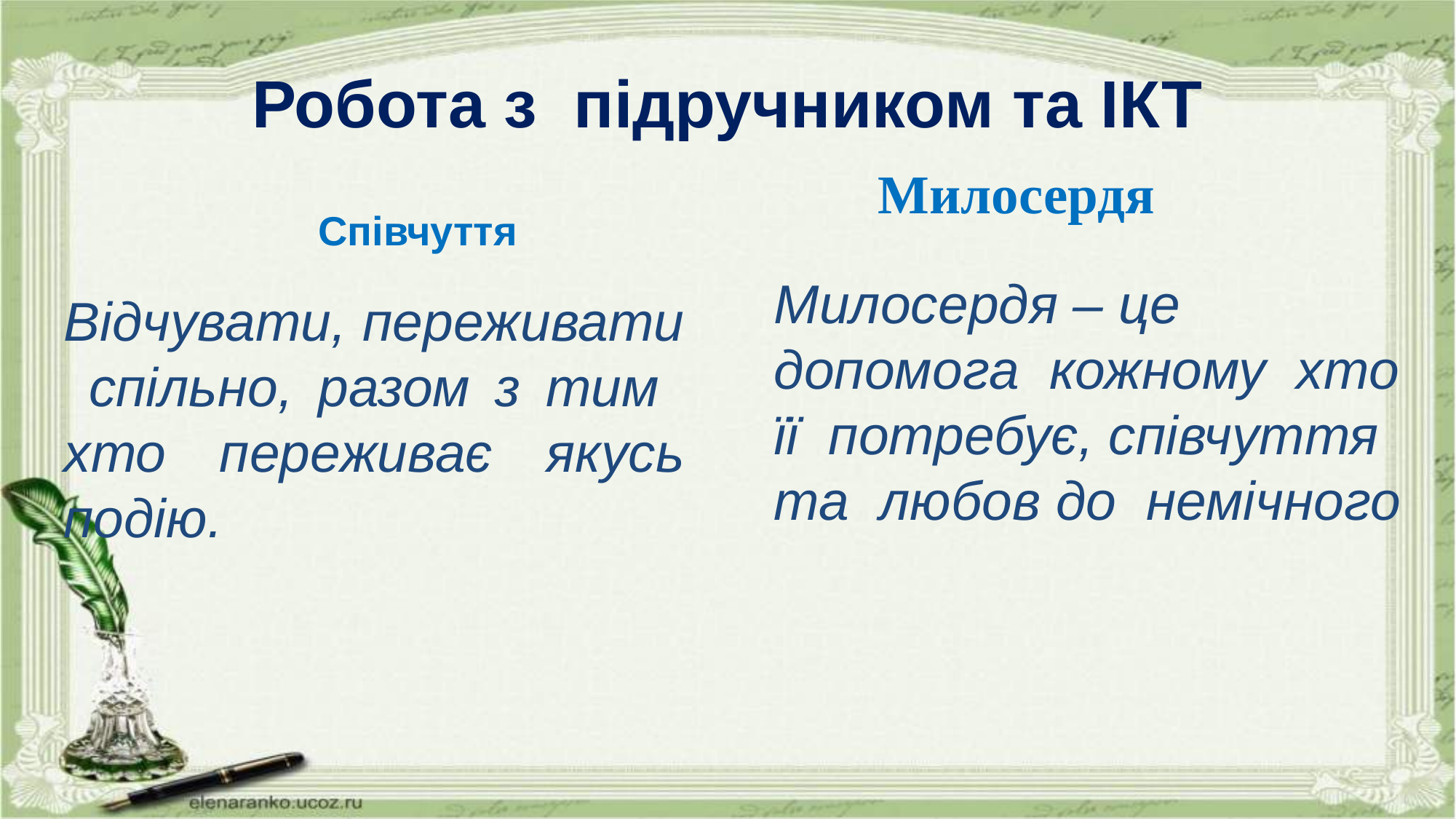

# Робота з  підручником та ІКТ
Милосердя

Співчуття

Милосердя – це  допомога  кожному  хто  її  потребує, співчуття  та  любов до  немічного

Відчувати, переживати  спільно, разом з тим  хто переживає якусь подію.